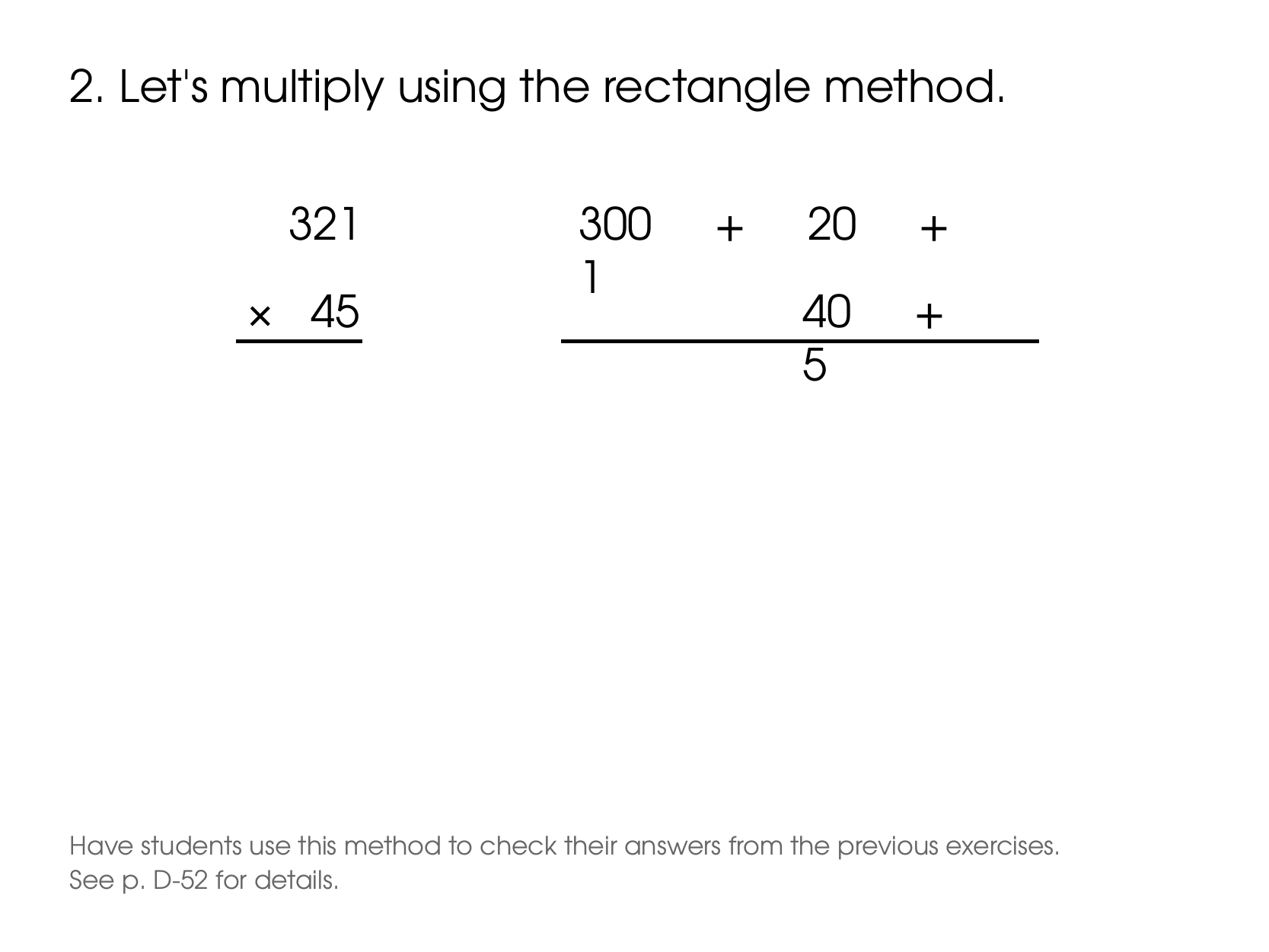

2. Let's multiply using the rectangle method.
321
 ×   45
300     +     20     +     1
40     +     5
Have students use this method to check their answers from the previous exercises.  ​
See p. D-52 for details.